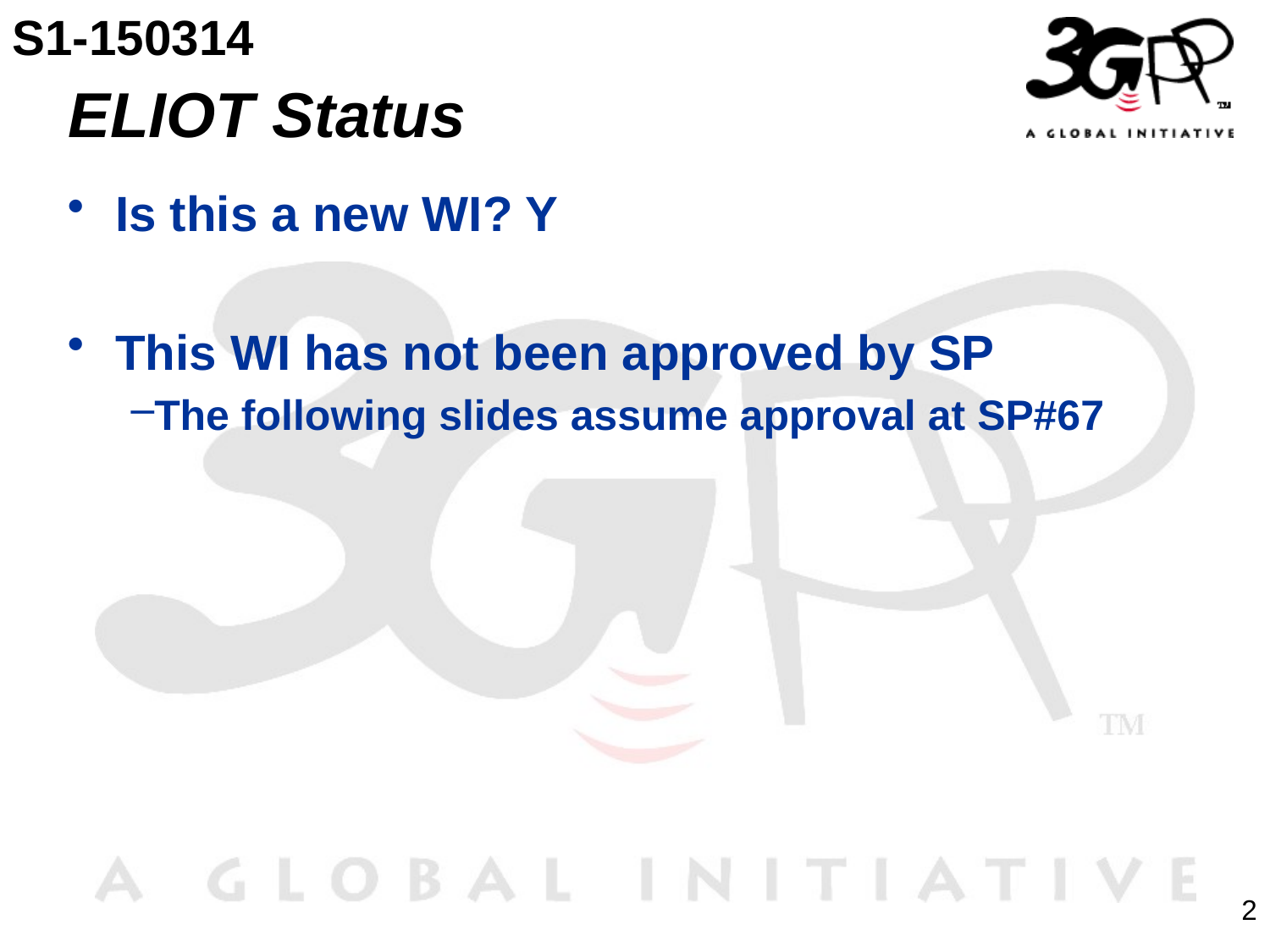

S1-150314
# ELIOT Status
Is this a new WI? Y

This WI has not been approved by SP
The following slides assume approval at SP#67
2